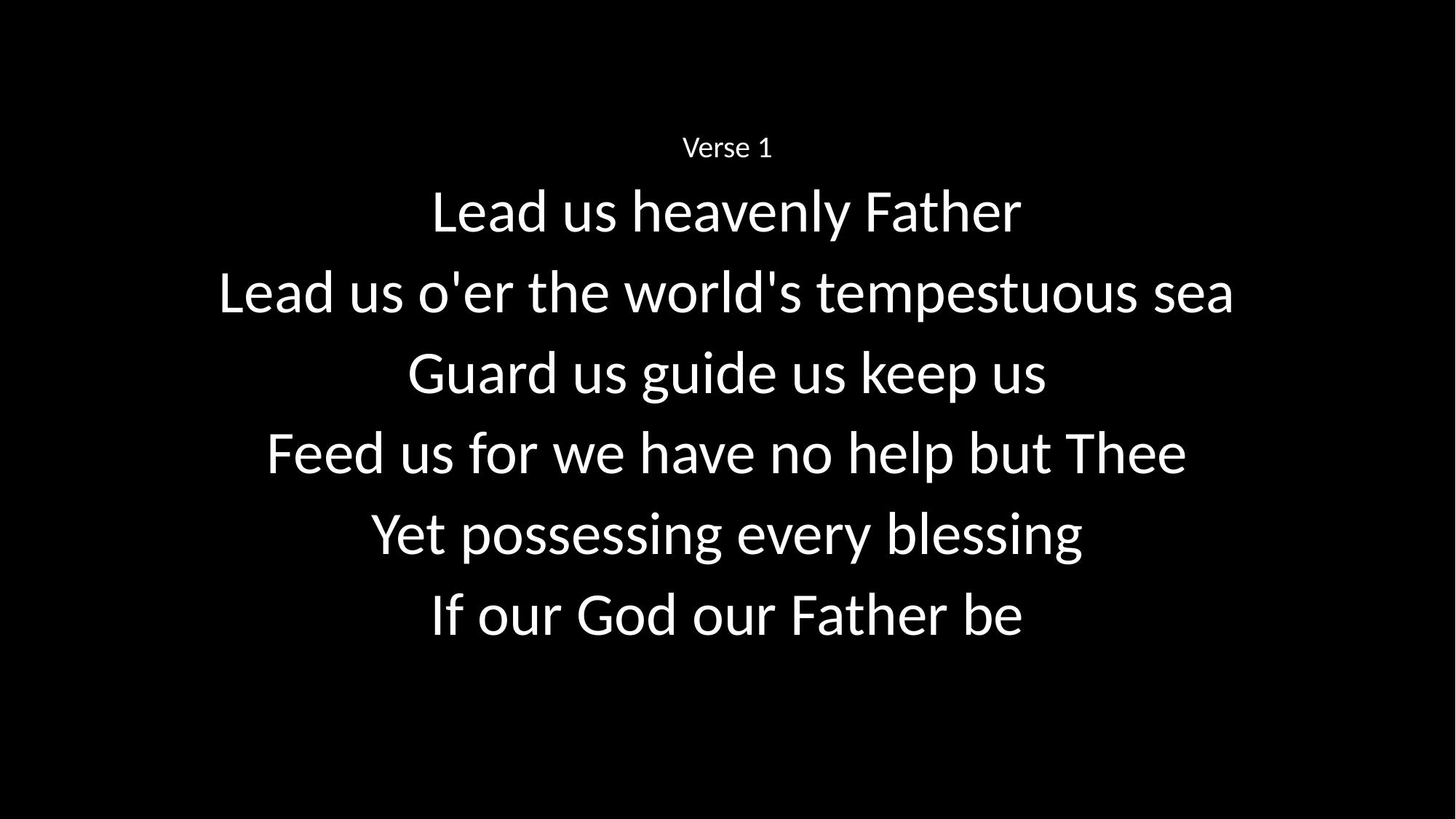

Verse 1
Lead us heavenly Father
Lead us o'er the world's tempestuous sea
Guard us guide us keep us
Feed us for we have no help but Thee
Yet possessing every blessing
If our God our Father be